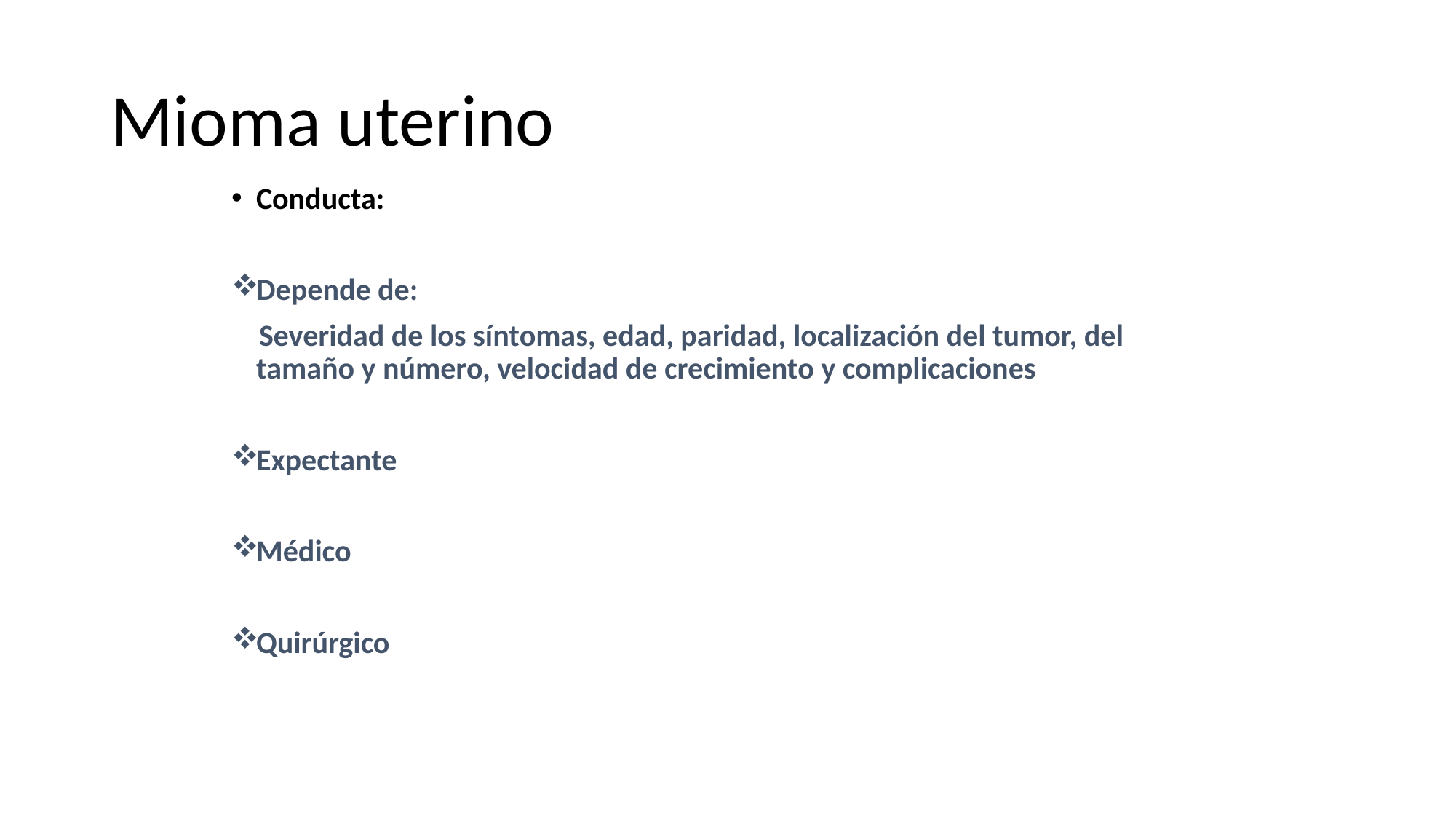

# Mioma uterino
Conducta:

Depende de:
    Severidad de los síntomas, edad, paridad, localización del tumor, del tamaño y número, velocidad de crecimiento y complicaciones

Expectante

Médico

Quirúrgico